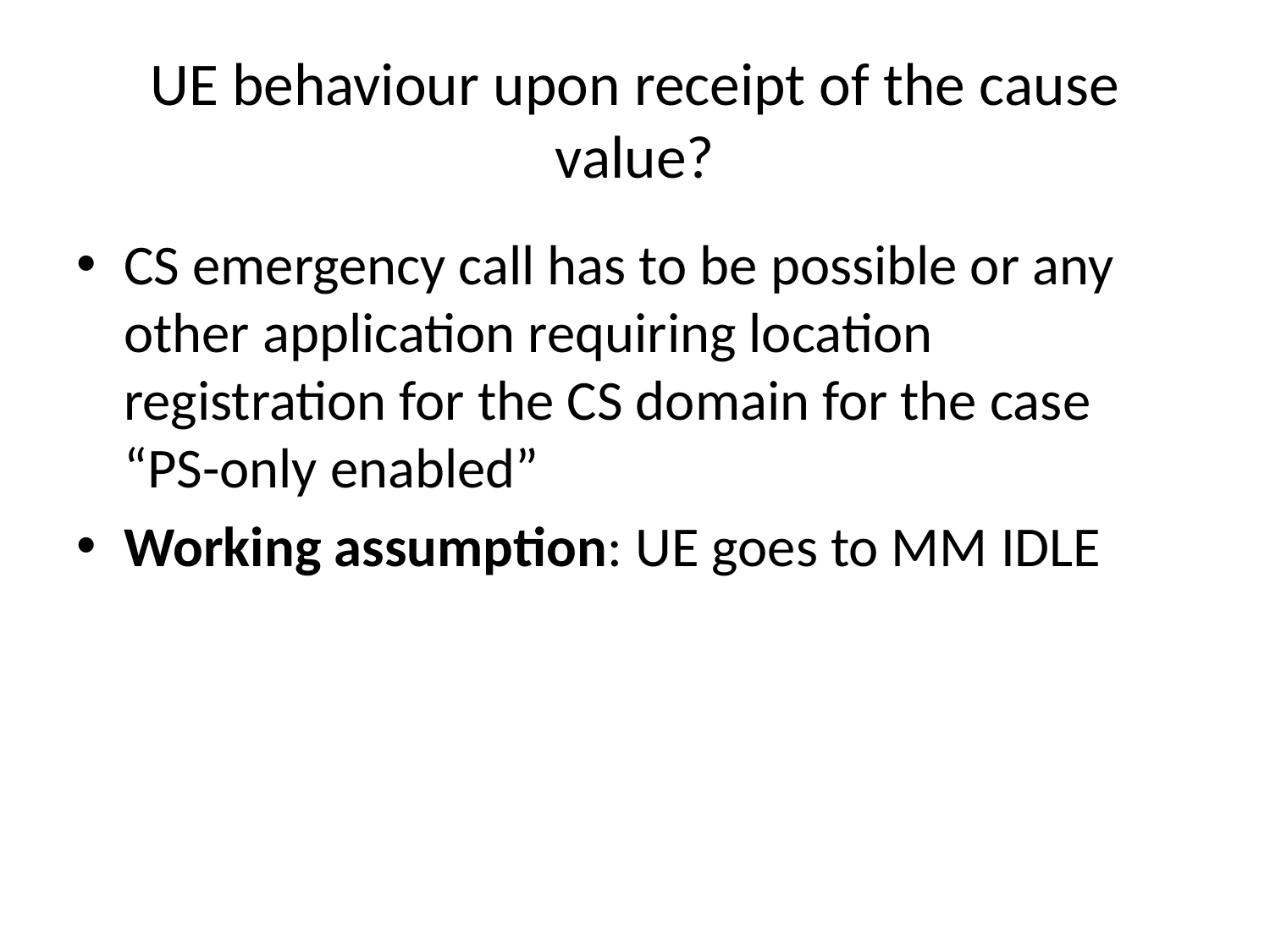

# UE behaviour upon receipt of the cause value?
CS emergency call has to be possible or any other application requiring location registration for the CS domain for the case “PS-only enabled”
Working assumption: UE goes to MM IDLE